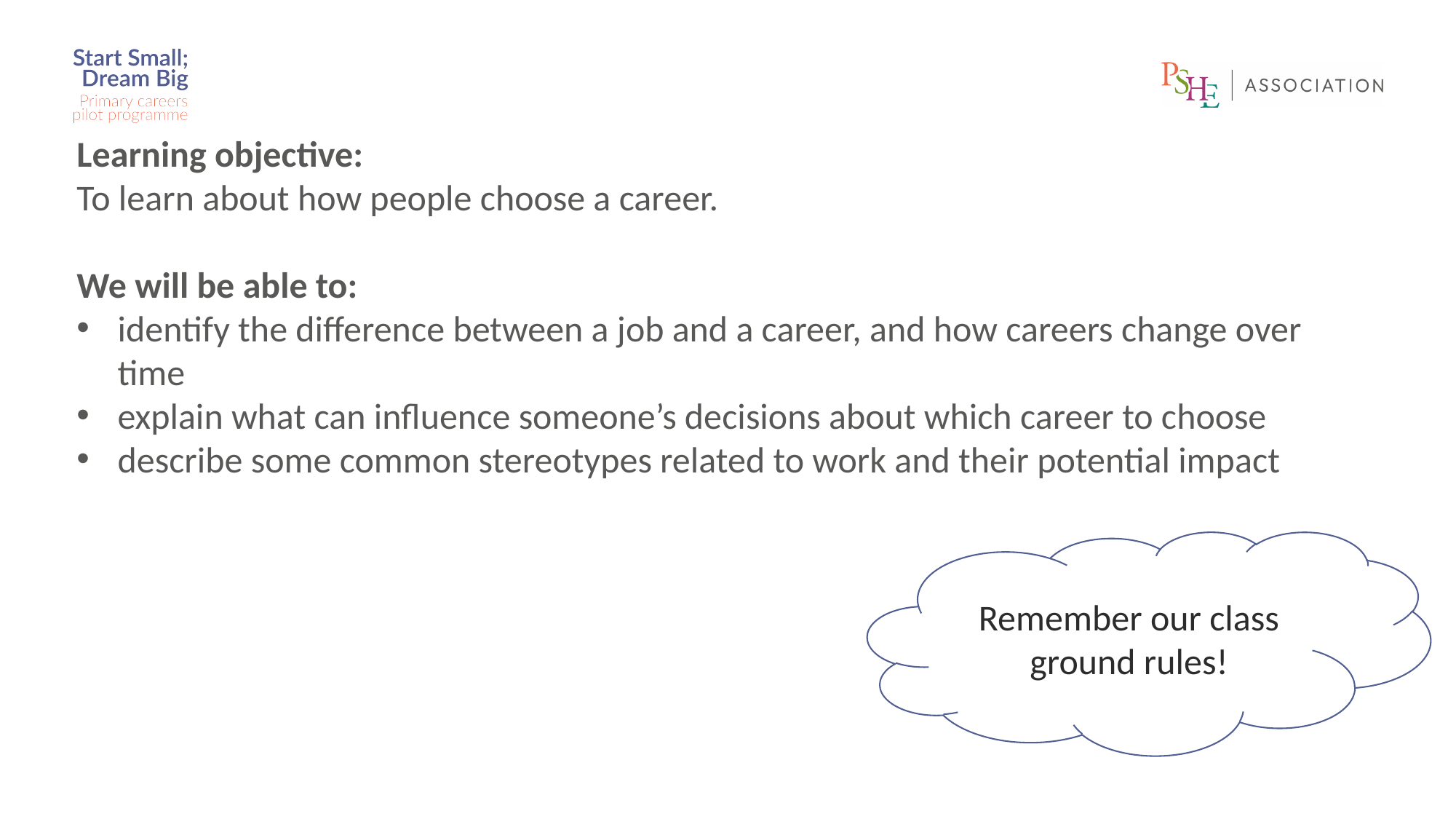

Learning objective:
To learn about how people choose a career.
We will be able to:
identify the difference between a job and a career, and how careers change over time
explain what can influence someone’s decisions about which career to choose
describe some common stereotypes related to work and their potential impact

Remember our class ground rules!